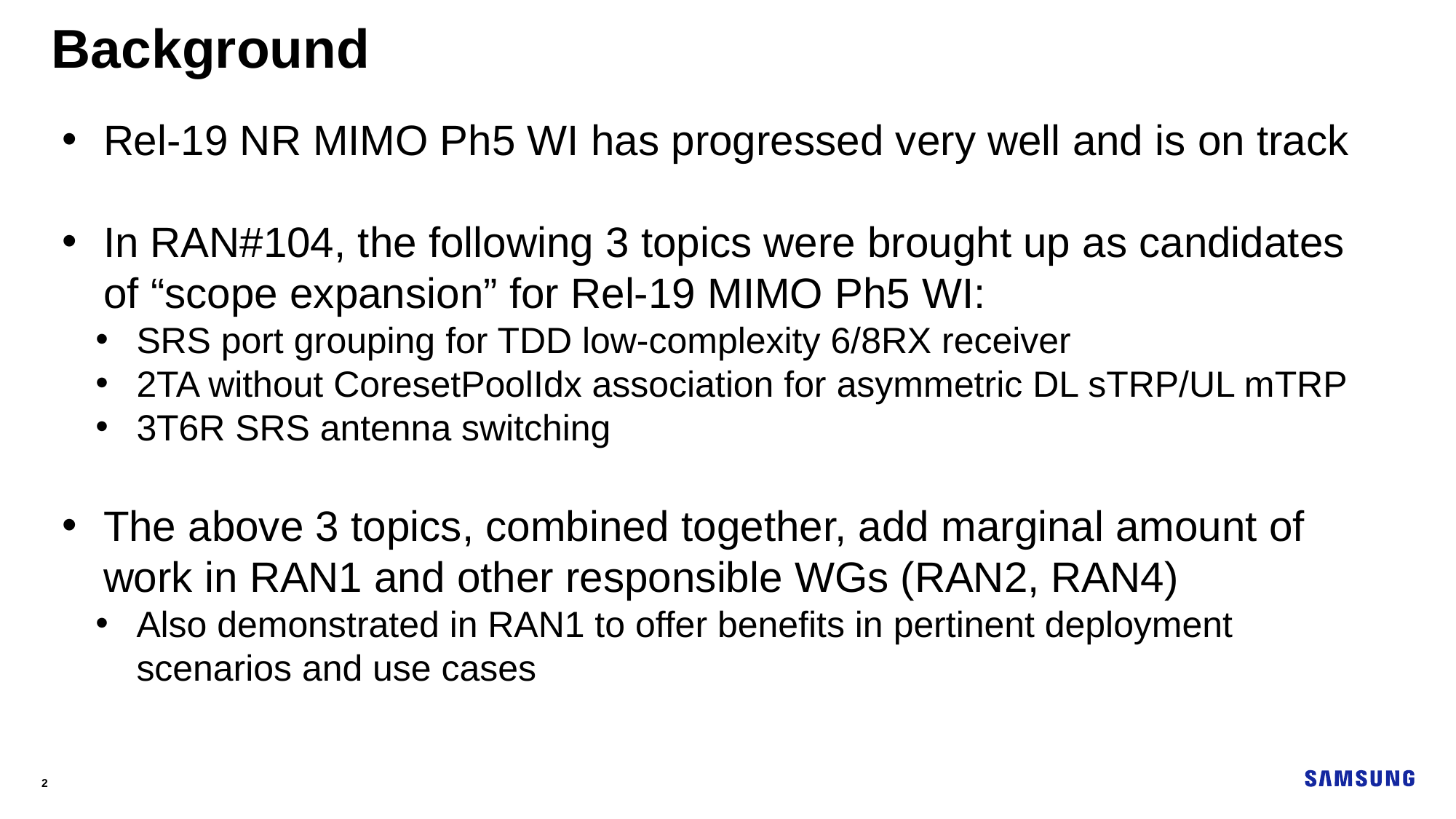

Background
Rel-19 NR MIMO Ph5 WI has progressed very well and is on track

In RAN#104, the following 3 topics were brought up as candidates of “scope expansion” for Rel-19 MIMO Ph5 WI:
SRS port grouping for TDD low-complexity 6/8RX receiver
2TA without CoresetPoolIdx association for asymmetric DL sTRP/UL mTRP
3T6R SRS antenna switching

The above 3 topics, combined together, add marginal amount of work in RAN1 and other responsible WGs (RAN2, RAN4)
Also demonstrated in RAN1 to offer benefits in pertinent deployment scenarios and use cases